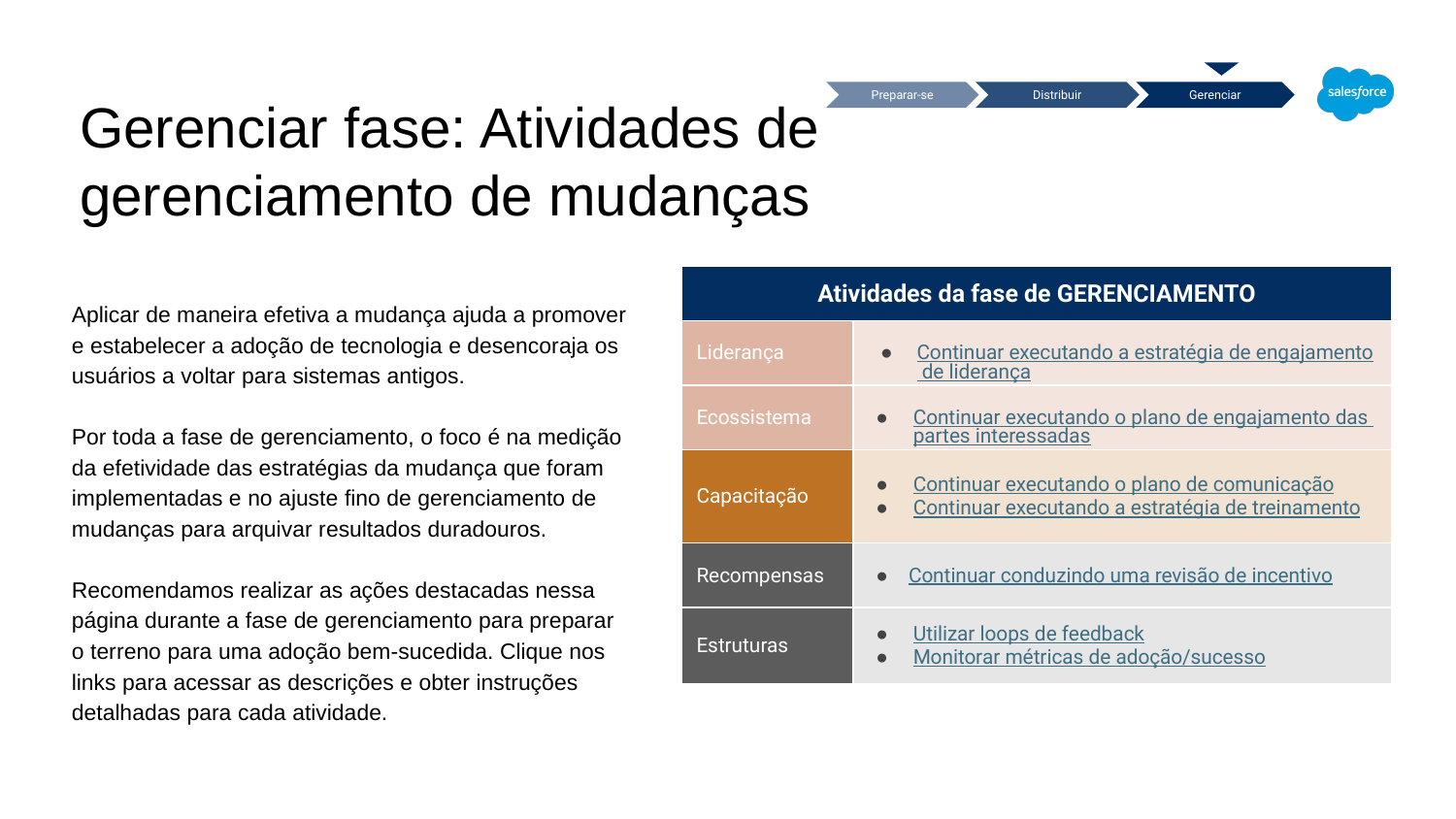

Gerenciar fase: Atividades de gerenciamento de mudanças
Preparar-se
Distribuir
Gerenciar
| Atividades da fase de GERENCIAMENTO |  |
| --- | --- |
| Liderança | Continuar executando a estratégia de engajamento de liderança |
| Ecossistema | Continuar executando o plano de engajamento das partes interessadas |
| Capacitação | Continuar executando o plano de comunicação Continuar executando a estratégia de treinamento |
| Recompensas | Continuar conduzindo uma revisão de incentivo |
| Estruturas | Utilizar loops de feedback Monitorar métricas de adoção/sucesso |
Aplicar de maneira efetiva a mudança ajuda a promover e estabelecer a adoção de tecnologia e desencoraja os usuários a voltar para sistemas antigos.

Por toda a fase de gerenciamento, o foco é na medição da efetividade das estratégias da mudança que foram implementadas e no ajuste fino de gerenciamento de mudanças para arquivar resultados duradouros.

Recomendamos realizar as ações destacadas nessa página durante a fase de gerenciamento para preparar o terreno para uma adoção bem-sucedida. Clique nos links para acessar as descrições e obter instruções detalhadas para cada atividade.